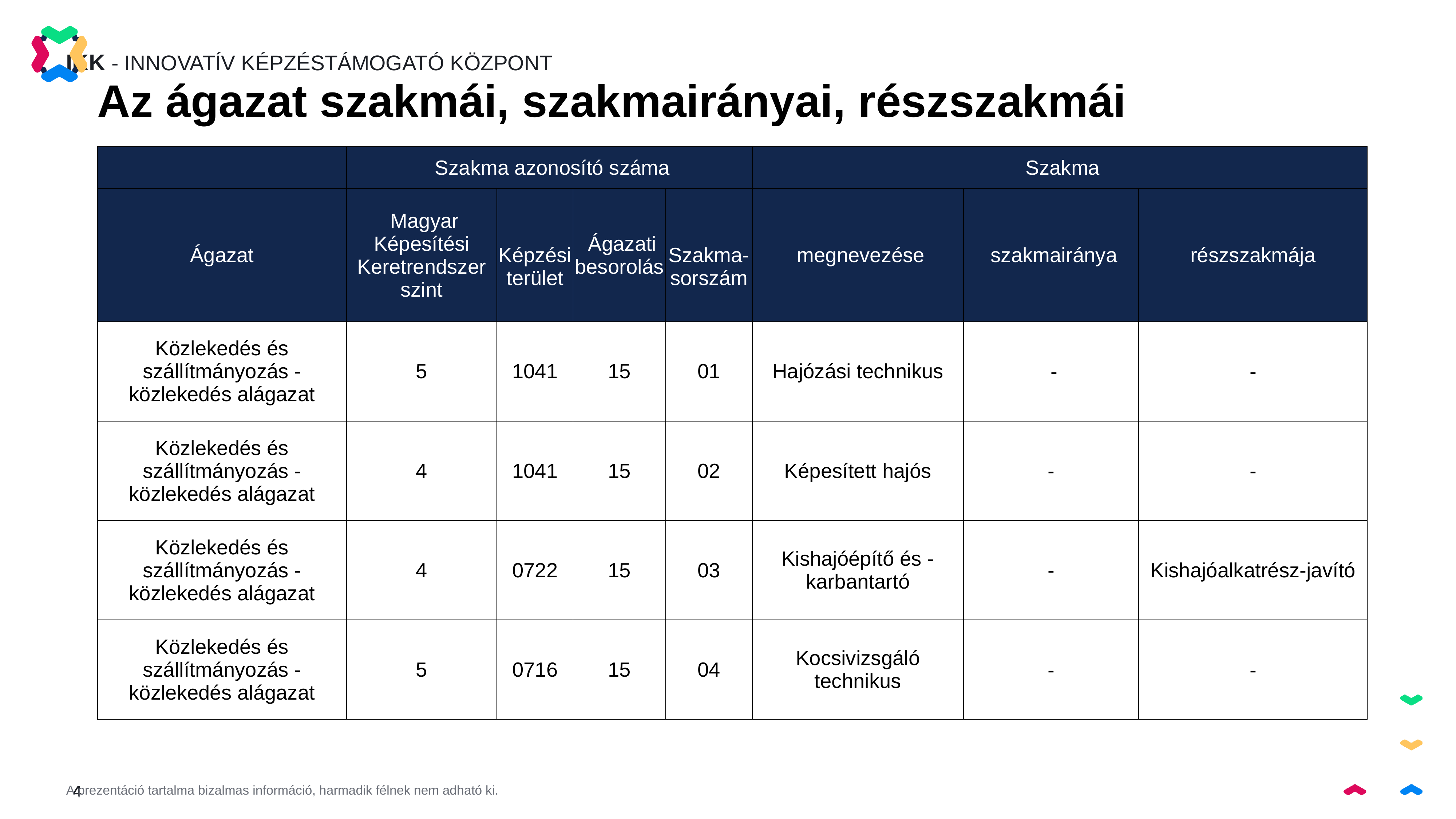

Az ágazat szakmái, szakmairányai, részszakmái
|  | Szakma azonosító száma |  |  |  | Szakma |  |  |
| --- | --- | --- | --- | --- | --- | --- | --- |
| Ágazat | Magyar Képesítési Keretrendszer szint | Képzési terület | Ágazati besorolás | Szakma-sorszám | megnevezése | szakmairánya | részszakmája |
| Közlekedés és szállítmányozás - közlekedés alágazat | 5 | 1041 | 15 | 01 | Hajózási technikus | - | - |
| Közlekedés és szállítmányozás - közlekedés alágazat | 4 | 1041 | 15 | 02 | Képesített hajós | - | - |
| Közlekedés és szállítmányozás - közlekedés alágazat | 4 | 0722 | 15 | 03 | Kishajóépítő és -karbantartó | - | Kishajóalkatrész-javító |
| Közlekedés és szállítmányozás - közlekedés alágazat | 5 | 0716 | 15 | 04 | Kocsivizsgáló technikus | - | - |